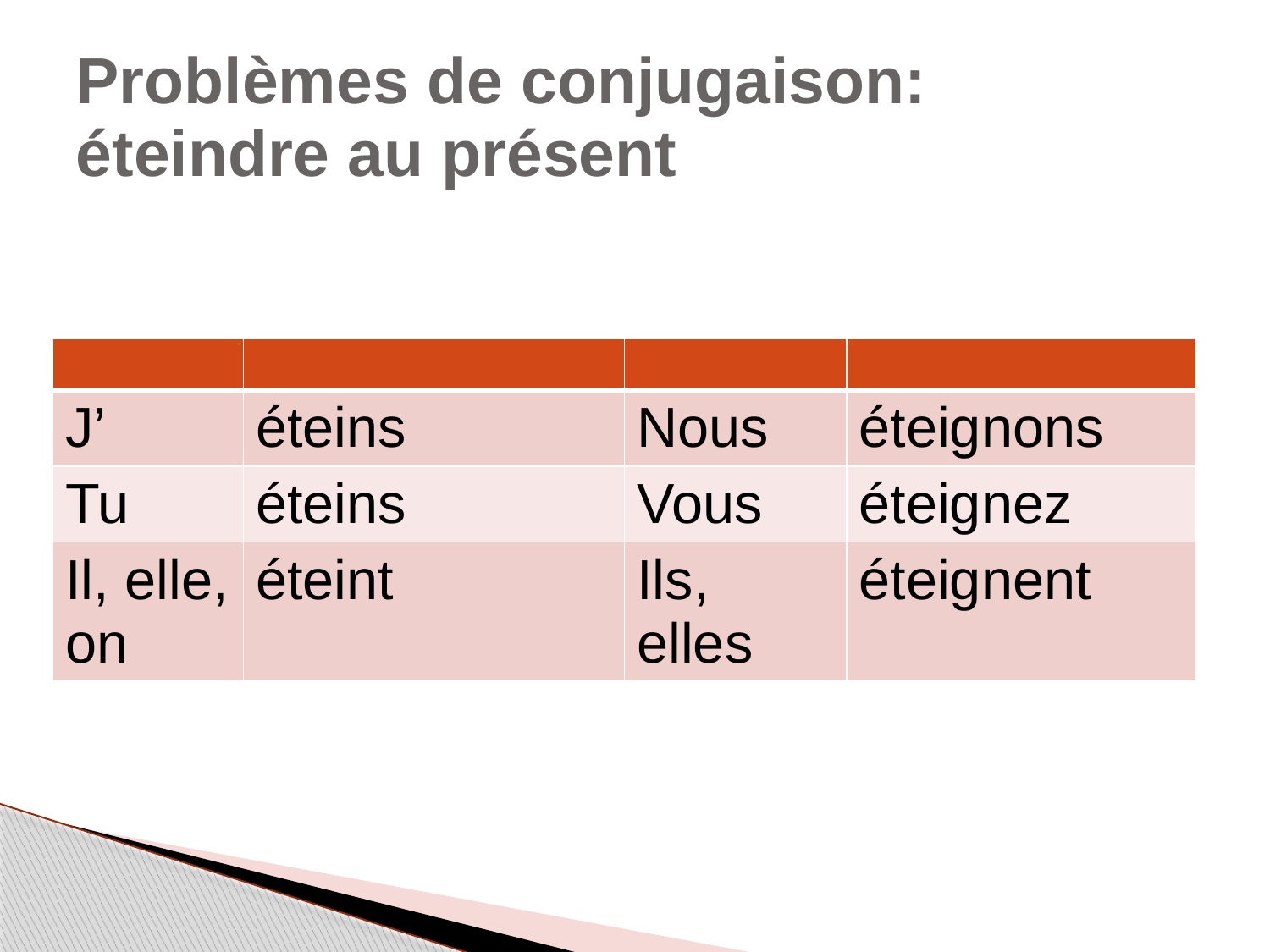

# Problèmes de conjugaison: éteindre au présent
|  |  |  |  |
| --- | --- | --- | --- |
| J’ | éteins | Nous | éteignons |
| Tu | éteins | Vous | éteignez |
| Il, elle, on | éteint | Ils, elles | éteignent |